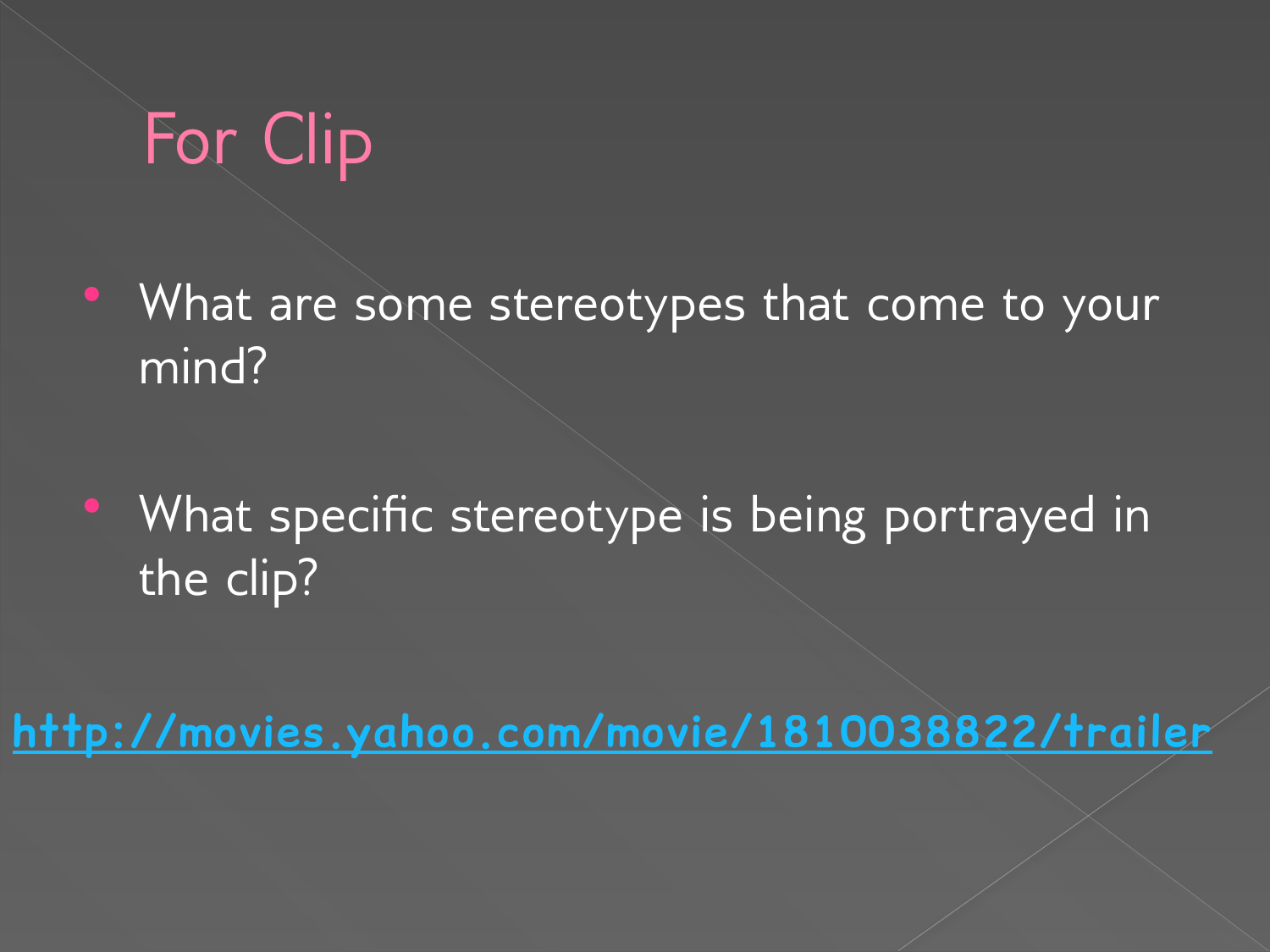

# For Clip
What are some stereotypes that come to your mind?

What specific stereotype is being portrayed in the clip?

http://movies.yahoo.com/movie/1810038822/trailer